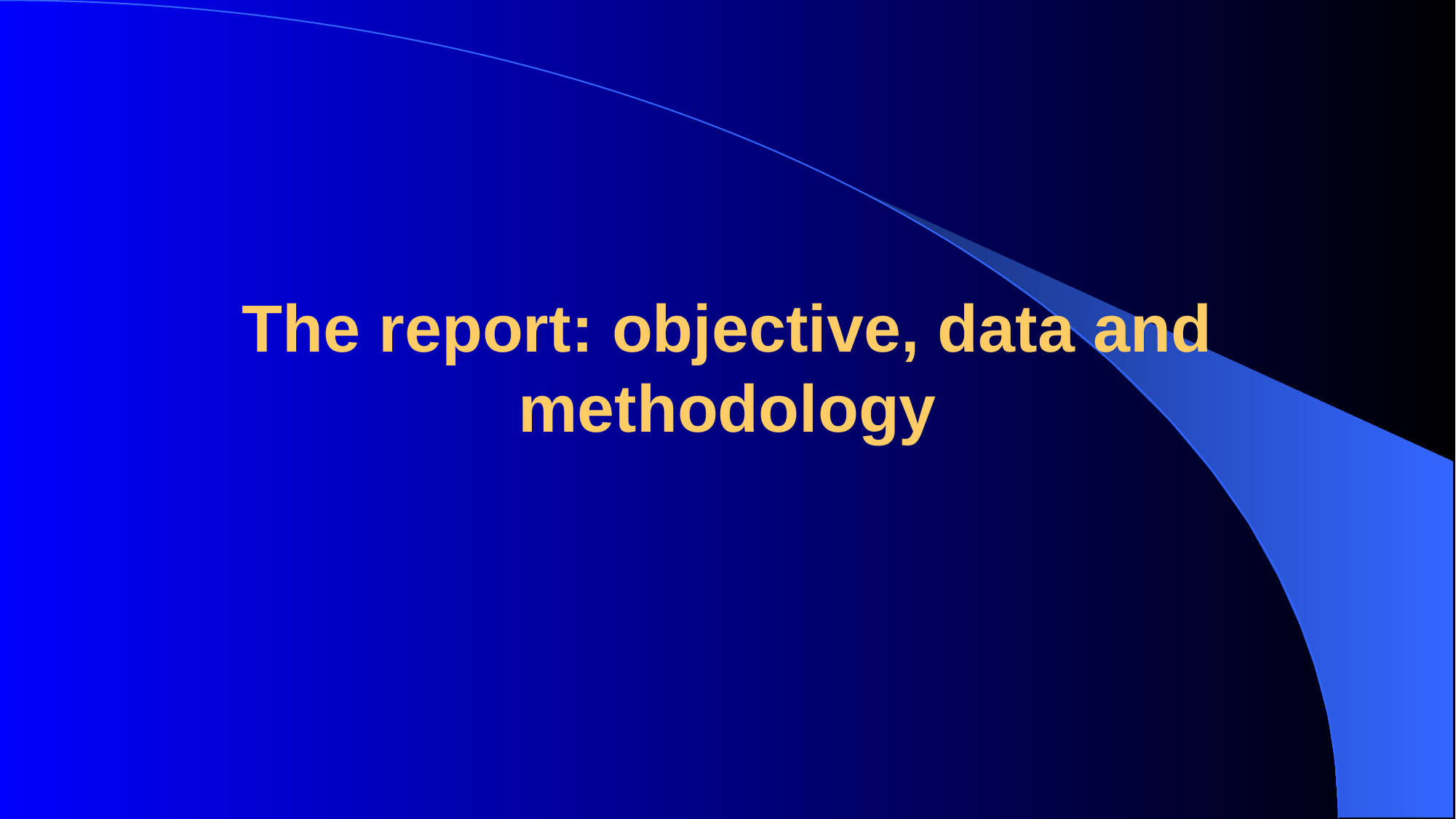

# The report: objective, data and methodology